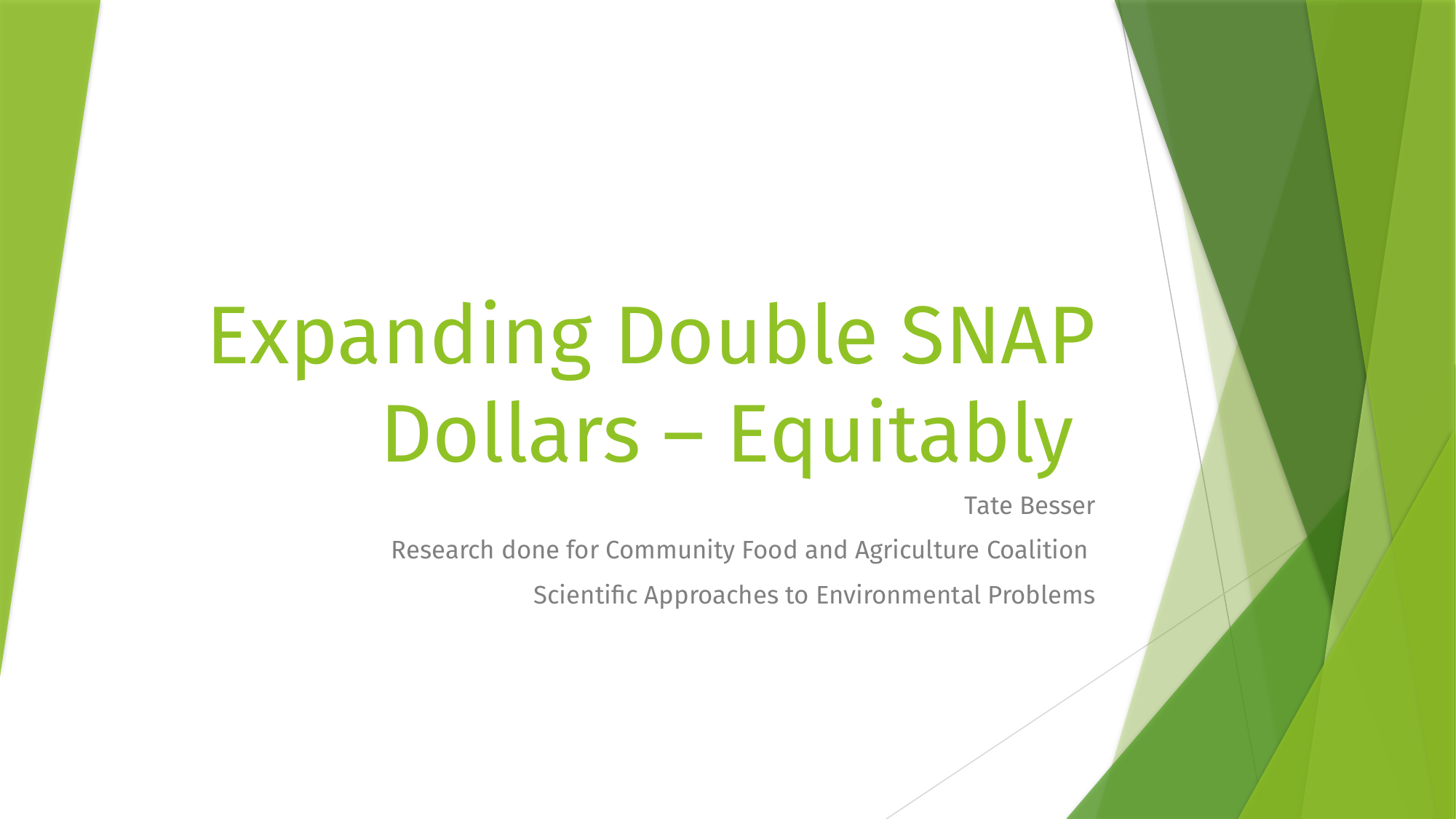

# Expanding Double SNAP Dollars – Equitably
Tate Besser
Research done for Community Food and Agriculture Coalition
Scientific Approaches to Environmental Problems